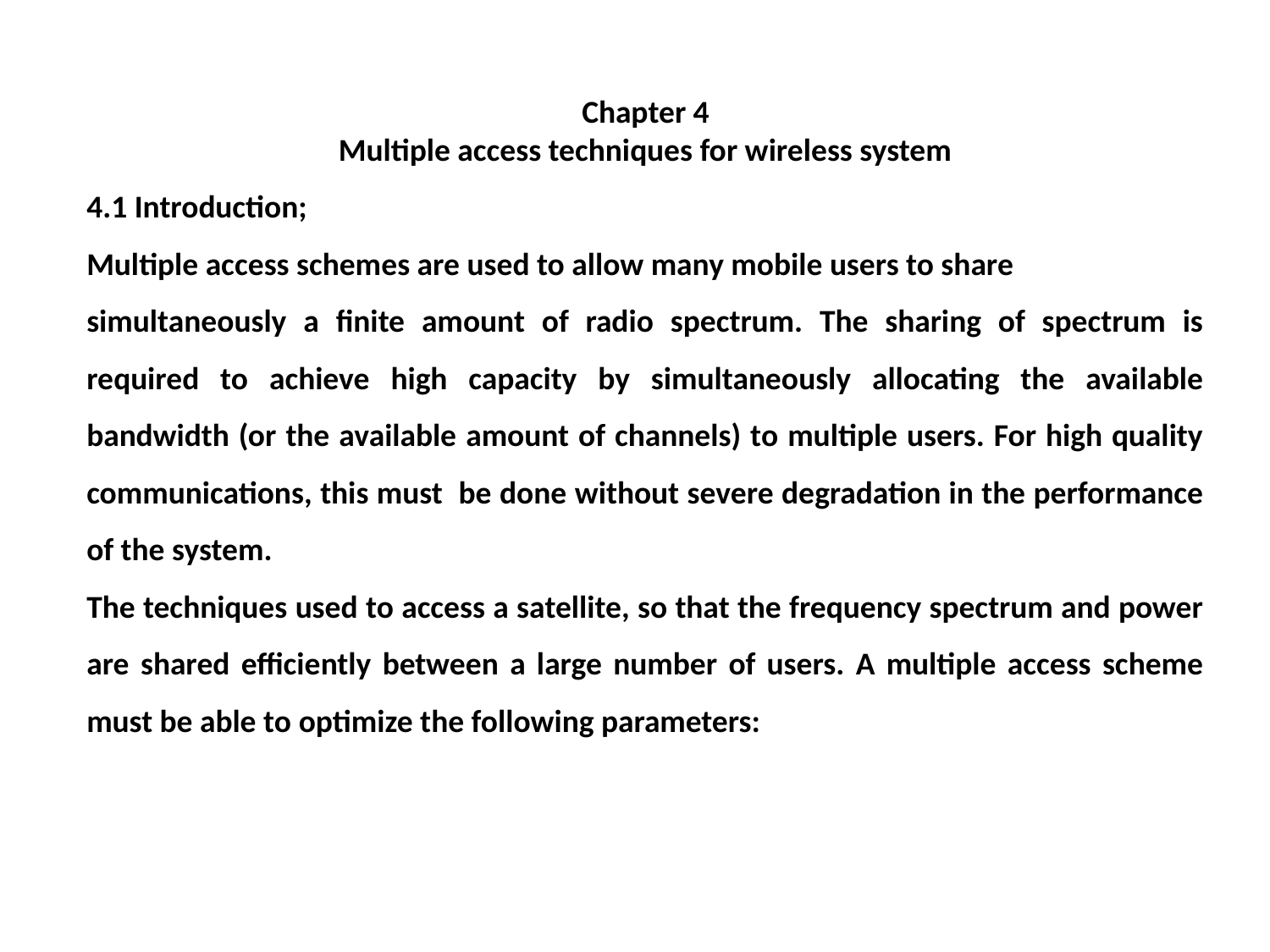

Chapter 4
Multiple access techniques for wireless system
4.1 Introduction;
Multiple access schemes are used to allow many mobile users to share
simultaneously a finite amount of radio spectrum. The sharing of spectrum is required to achieve high capacity by simultaneously allocating the available bandwidth (or the available amount of channels) to multiple users. For high quality communications, this must  be done without severe degradation in the performance of the system.
The techniques used to access a satellite, so that the frequency spectrum and power are shared efficiently between a large number of users. A multiple access scheme must be able to optimize the following parameters: